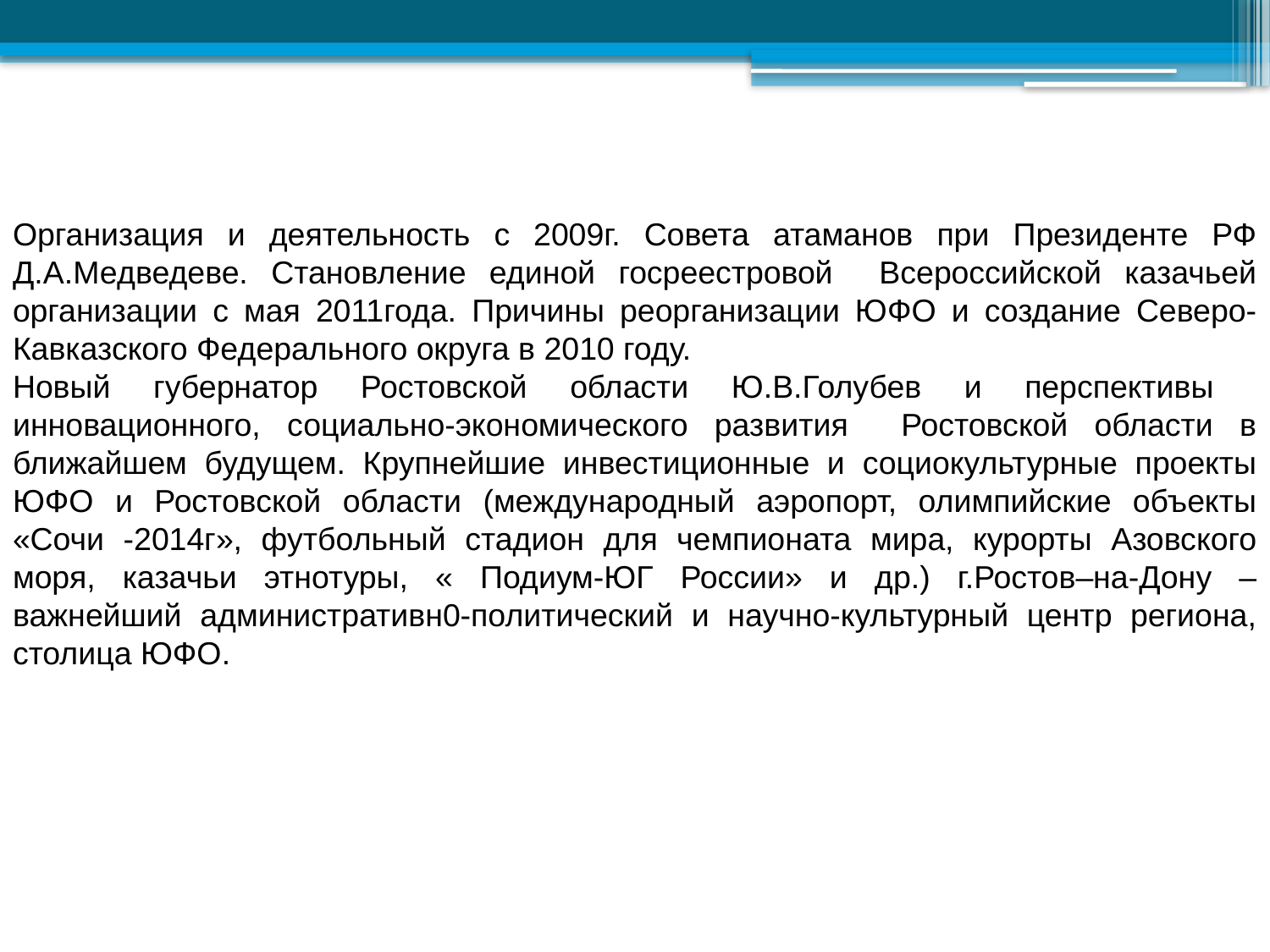

Организация и деятельность с 2009г. Совета атаманов при Президенте РФ Д.А.Медведеве. Становление единой госреестровой  Всероссийской казачьей организации с мая 2011года. Причины реорганизации ЮФО и создание Северо-Кавказского Федерального округа в 2010 году.
Новый губернатор Ростовской области Ю.В.Голубев и перспективы  инновационного, социально-экономического развития  Ростовской области в ближайшем будущем. Крупнейшие инвестиционные и социокультурные проекты ЮФО и Ростовской области (международный аэропорт, олимпийские объекты «Сочи -2014г», футбольный стадион для чемпионата мира, курорты Азовского моря, казачьи этнотуры, « Подиум-ЮГ России» и др.) г.Ростов–на-Дону – важнейший административн0-политический и научно-культурный центр региона, столица ЮФО.